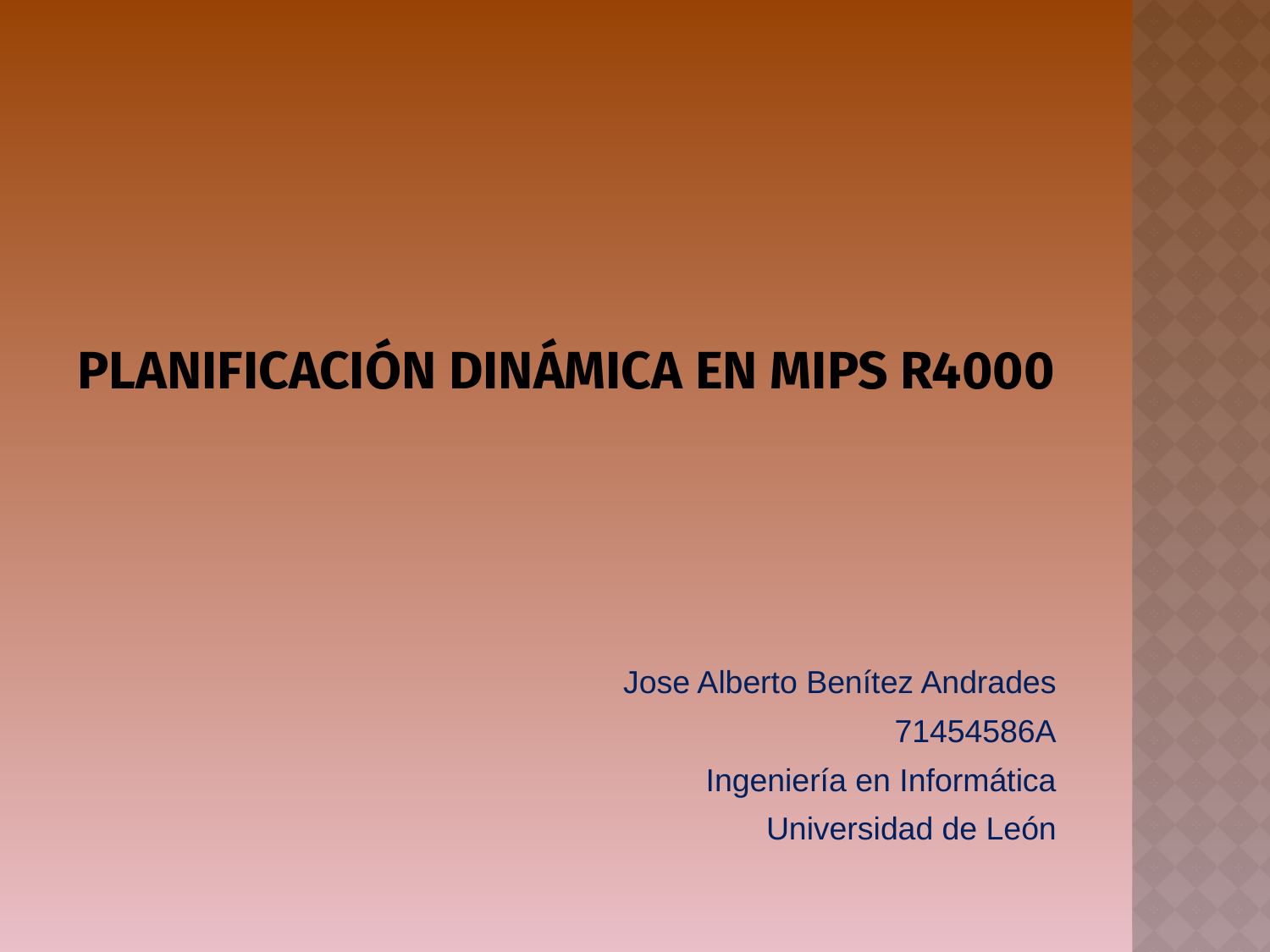

# PLANIFICACIÓN DINÁMICA EN MIPS r4000
Jose Alberto Benítez Andrades
71454586A
Ingeniería en Informática
Universidad de León